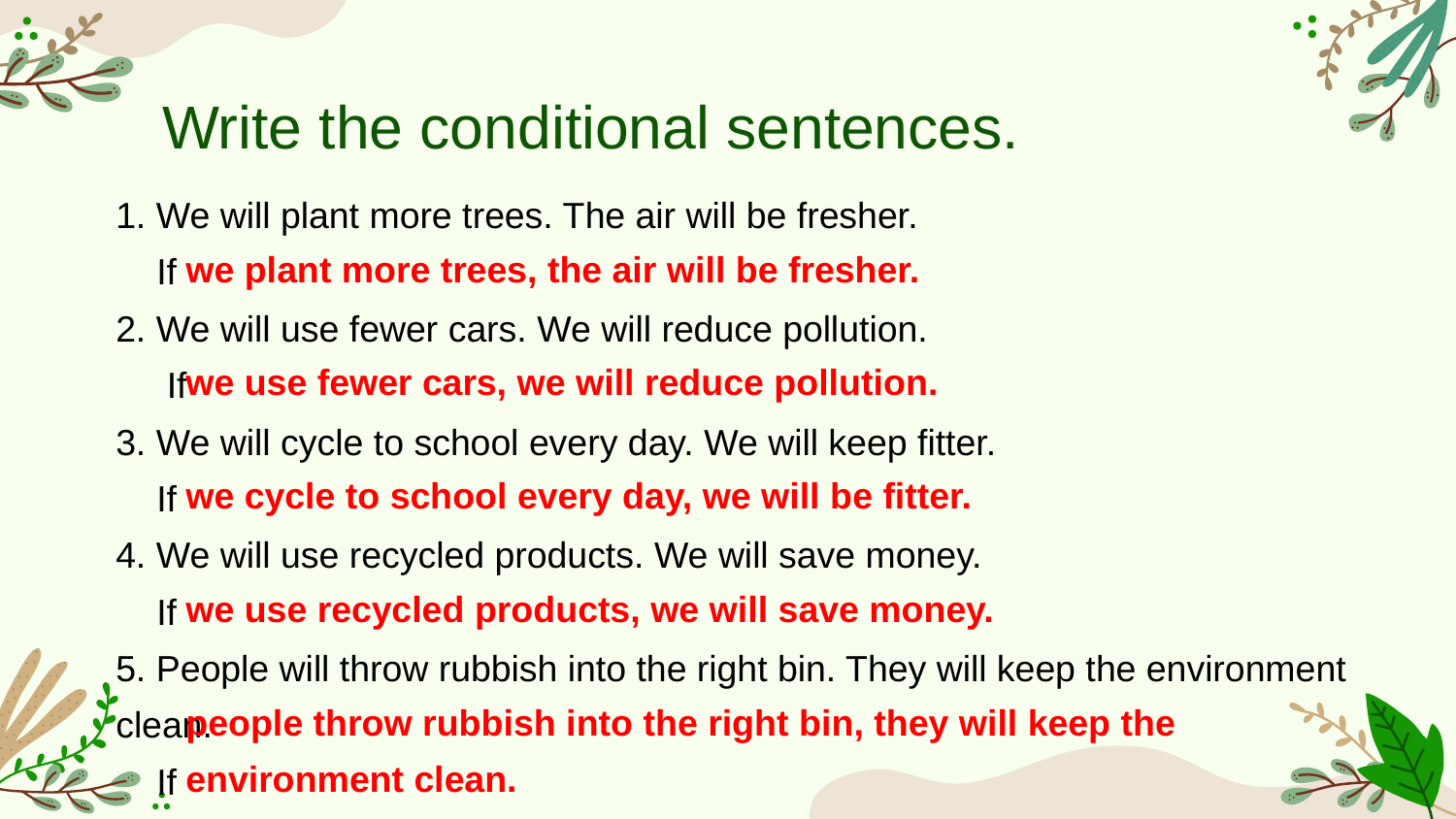

Write the conditional sentences.
1. We will plant more trees. The air will be fresher.
    If
2. We will use fewer cars. We will reduce pollution.
     If
3. We will cycle to school every day. We will keep fitter.
    If
4. We will use recycled products. We will save money.
    If
5. People will throw rubbish into the right bin. They will keep the environment clean.
    If
we plant more trees, the air will be fresher.

we use fewer cars, we will reduce pollution.

we cycle to school every day, we will be fitter.

we use recycled products, we will save money.

people throw rubbish into the right bin, they will keep the environment clean.